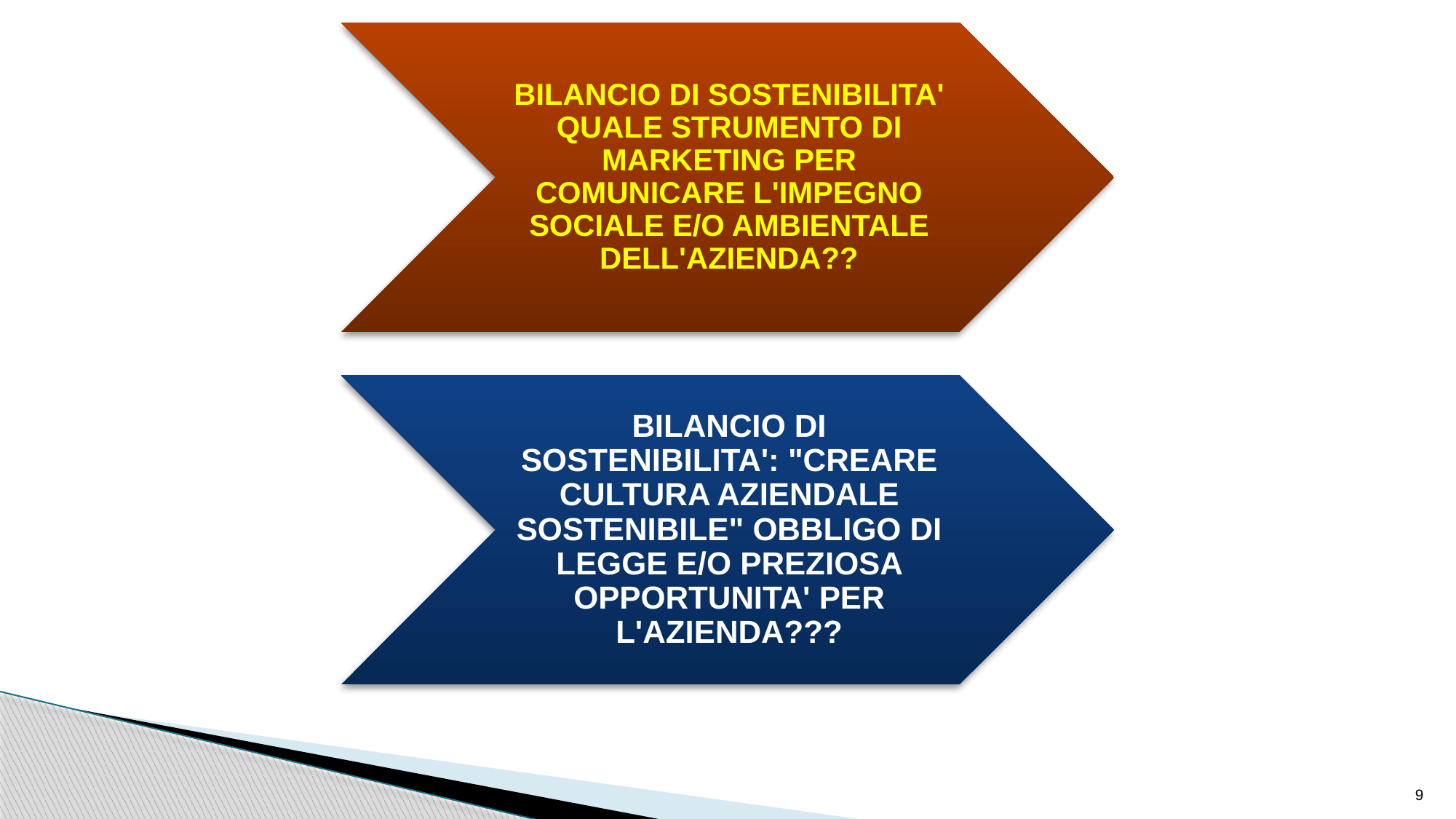

BILANCIO DI SOSTENIBILITA' QUALE STRUMENTO DI MARKETING PER COMUNICARE L'IMPEGNO SOCIALE E/O AMBIENTALE DELL'AZIENDA??
BILANCIO DI SOSTENIBILITA': "CREARE CULTURA AZIENDALE SOSTENIBILE" OBBLIGO DI LEGGE E/O PREZIOSA OPPORTUNITA' PER L'AZIENDA???
9